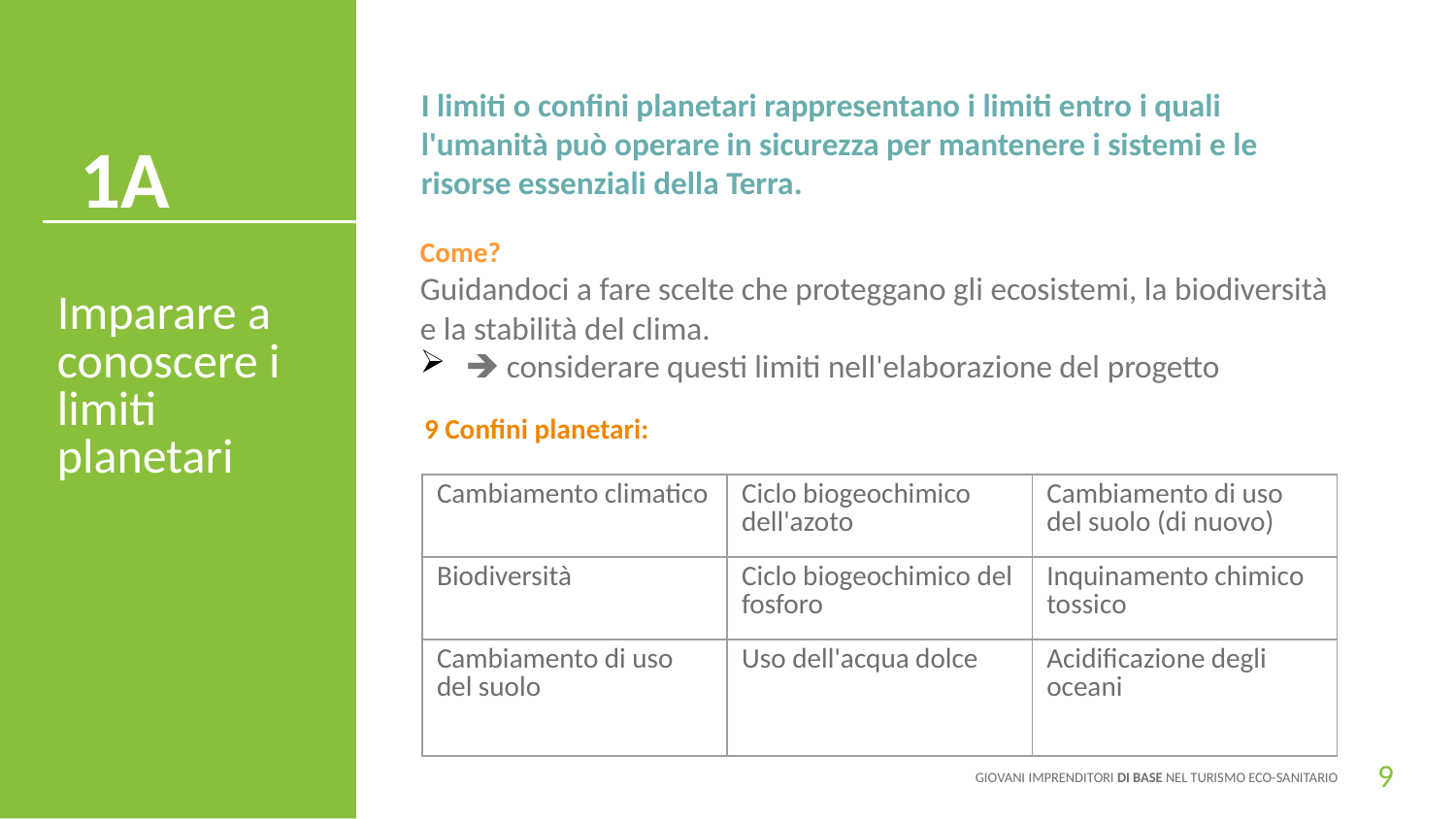

I limiti o confini planetari rappresentano i limiti entro i quali l'umanità può operare in sicurezza per mantenere i sistemi e le risorse essenziali della Terra.
1A
Come?
Guidandoci a fare scelte che proteggano gli ecosistemi, la biodiversità e la stabilità del clima.
🡺 considerare questi limiti nell'elaborazione del progetto
Imparare a conoscere i limiti planetari

9 Confini planetari:
| Cambiamento climatico | Ciclo biogeochimico dell'azoto | Cambiamento di uso del suolo (di nuovo) |
| --- | --- | --- |
| Biodiversità | Ciclo biogeochimico del fosforo | Inquinamento chimico tossico |
| Cambiamento di uso del suolo | Uso dell'acqua dolce | Acidificazione degli oceani |
9